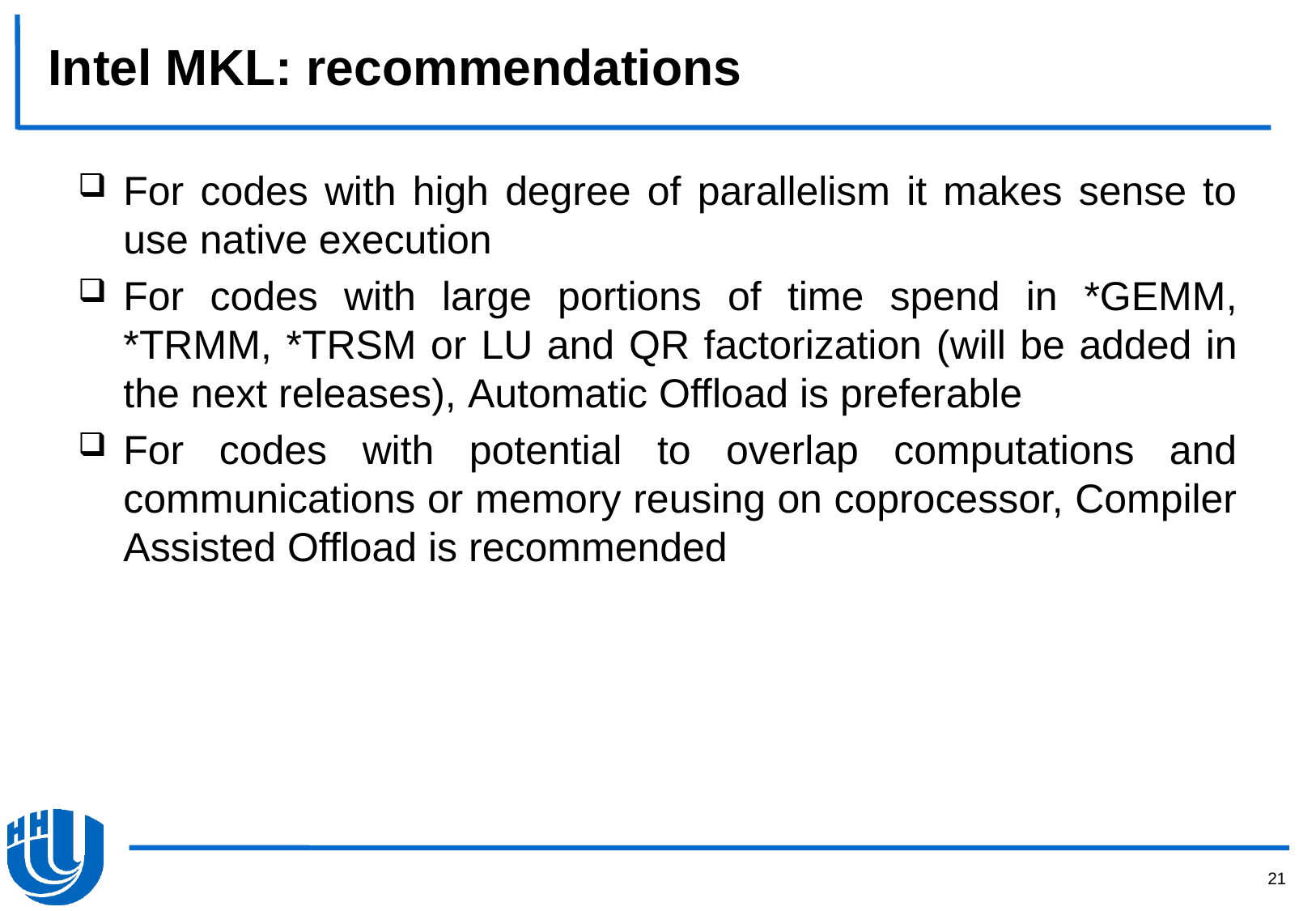

# Intel MKL: recommendations
For codes with high degree of parallelism it makes sense to use native execution
For codes with large portions of time spend in *GEMM, *TRMM, *TRSM or LU and QR factorization (will be added in the next releases), Automatic Offload is preferable
For codes with potential to overlap computations and communications or memory reusing on coprocessor, Compiler Assisted Offload is recommended
21